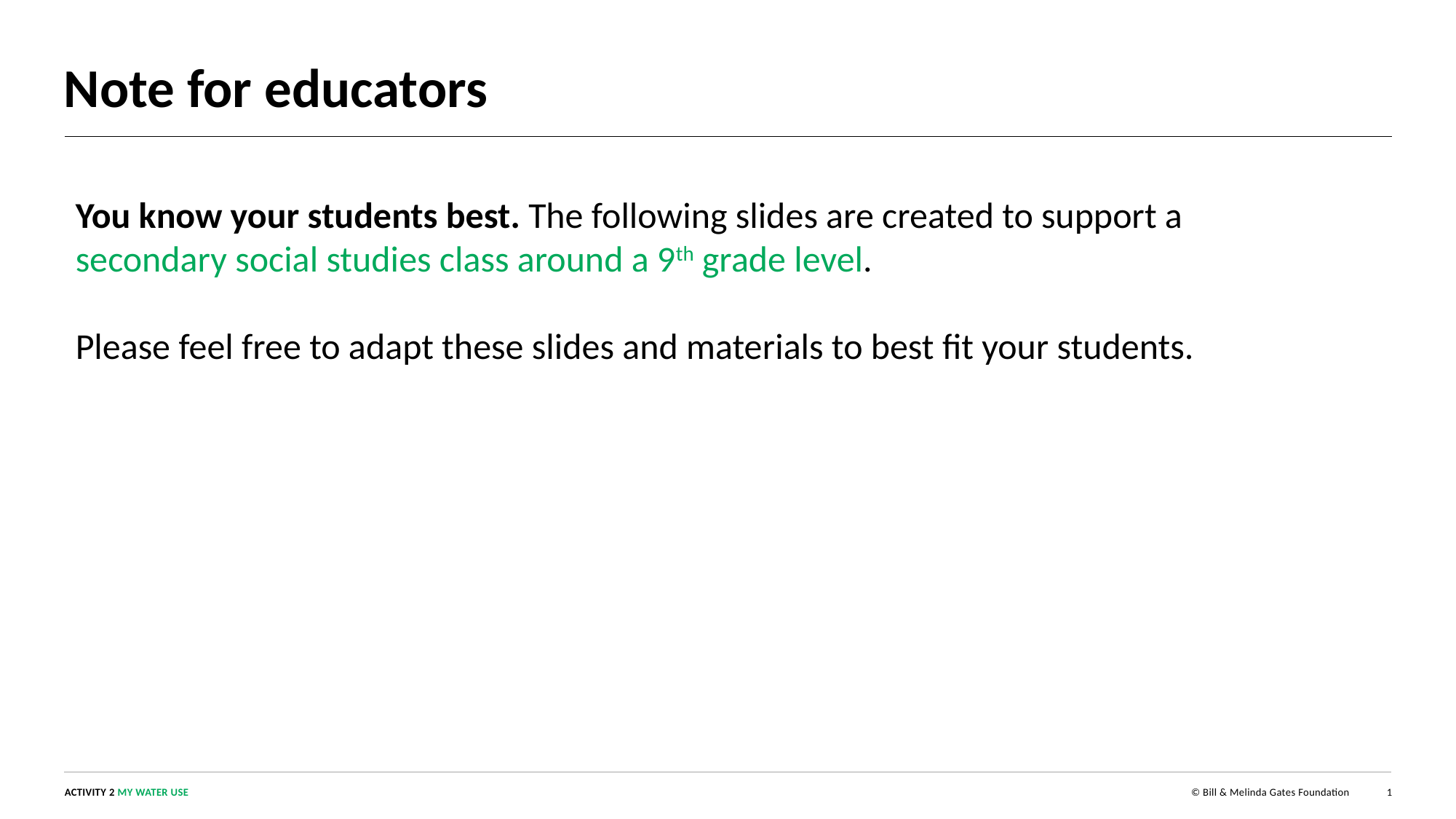

Note for educators

You know your students best. The following slides are created to support a
secondary social studies class around a 9th grade level.

Please feel free to adapt these slides and materials to best fit your students.

1
ACTIVITY 2 MY WATER USE